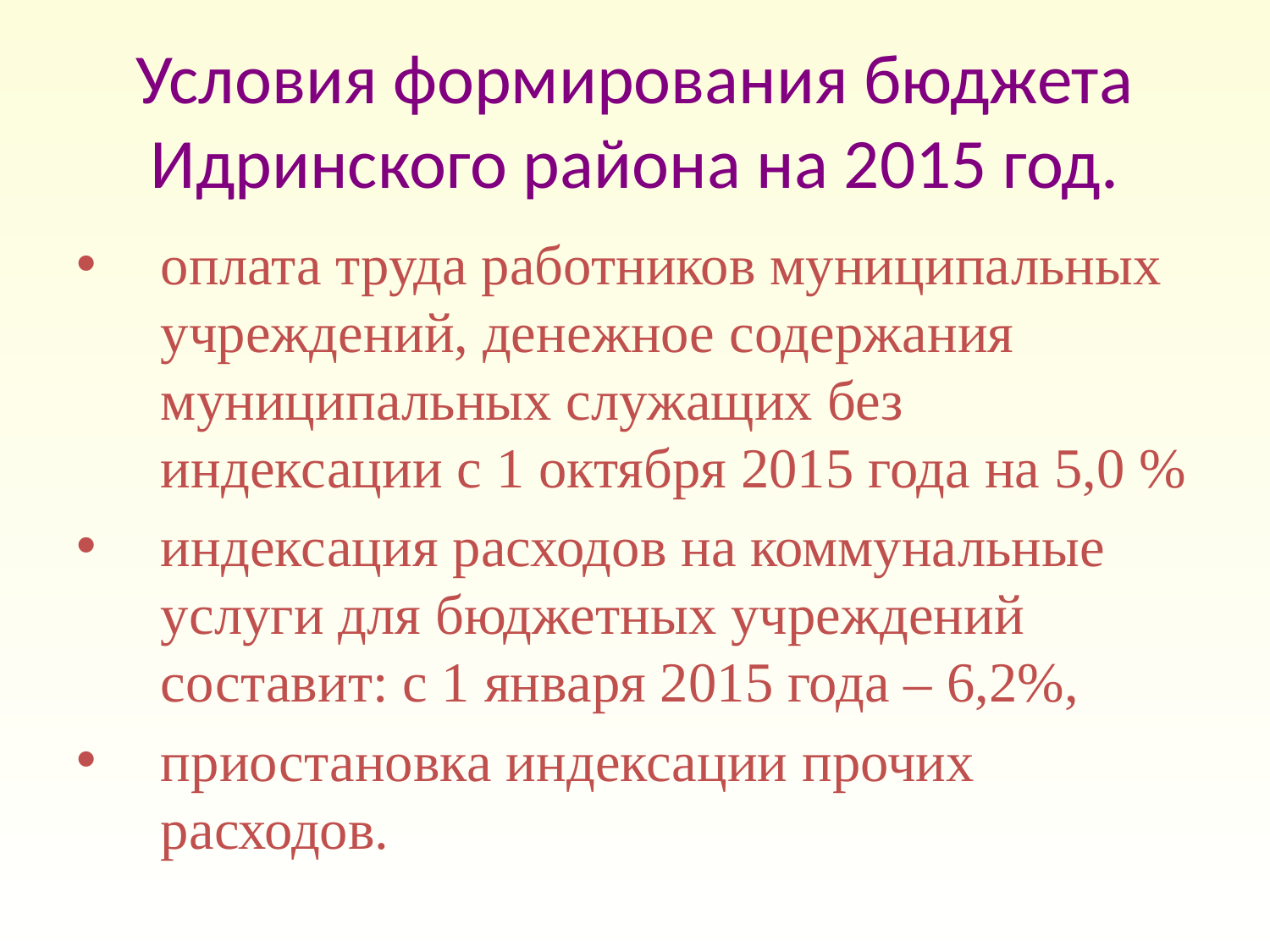

Условия формирования бюджета Идринского района на 2015 год.
оплата труда работников муниципальных учреждений, денежное содержания муниципальных служащих без индексации с 1 октября 2015 года на 5,0 %
индексация расходов на коммунальные услуги для бюджетных учреждений составит: с 1 января 2015 года – 6,2%,
приостановка индексации прочих расходов.